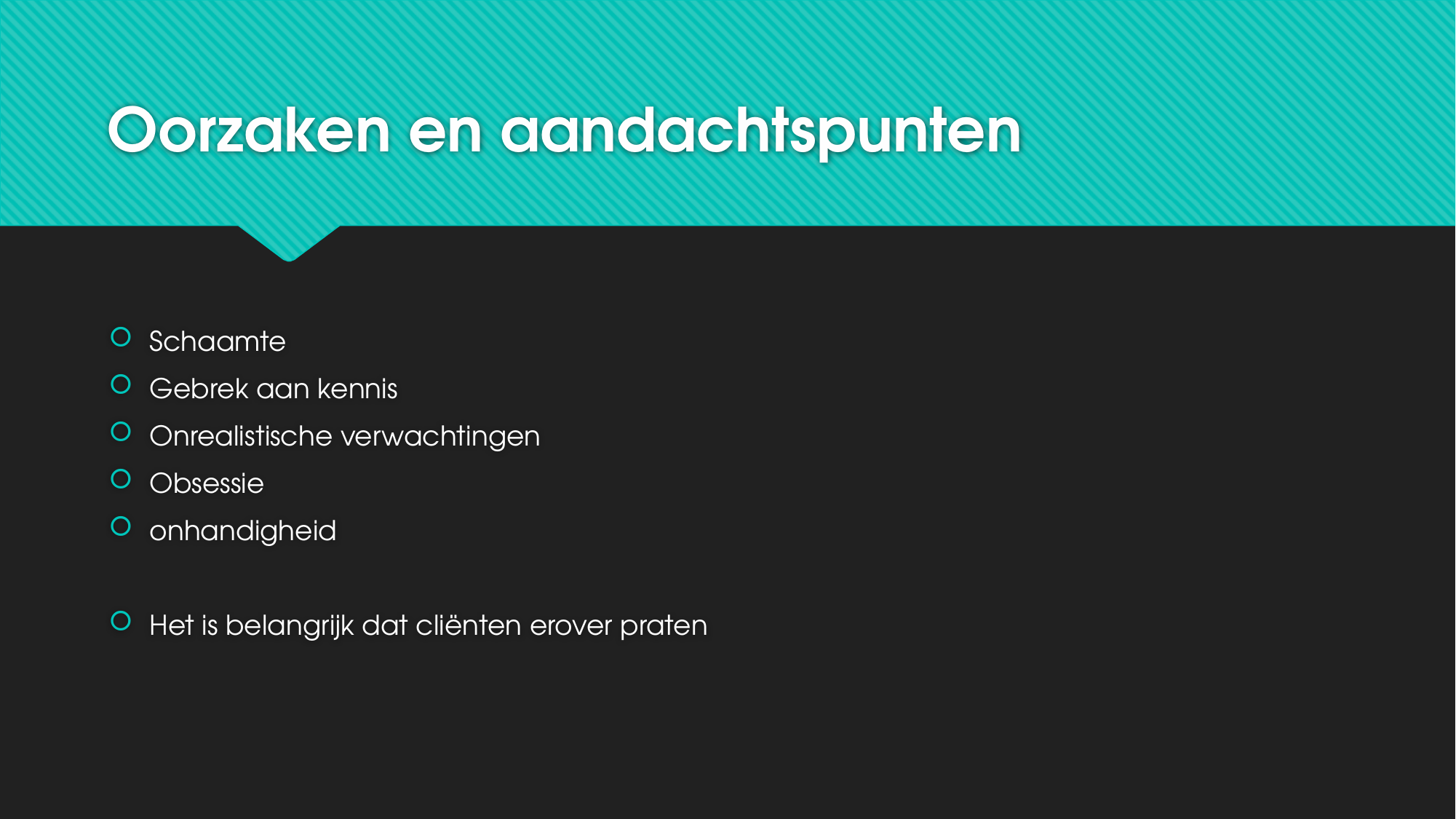

# Oorzaken en aandachtspunten
Schaamte
Gebrek aan kennis
Onrealistische verwachtingen
Obsessie
onhandigheid

Het is belangrijk dat cliënten erover praten